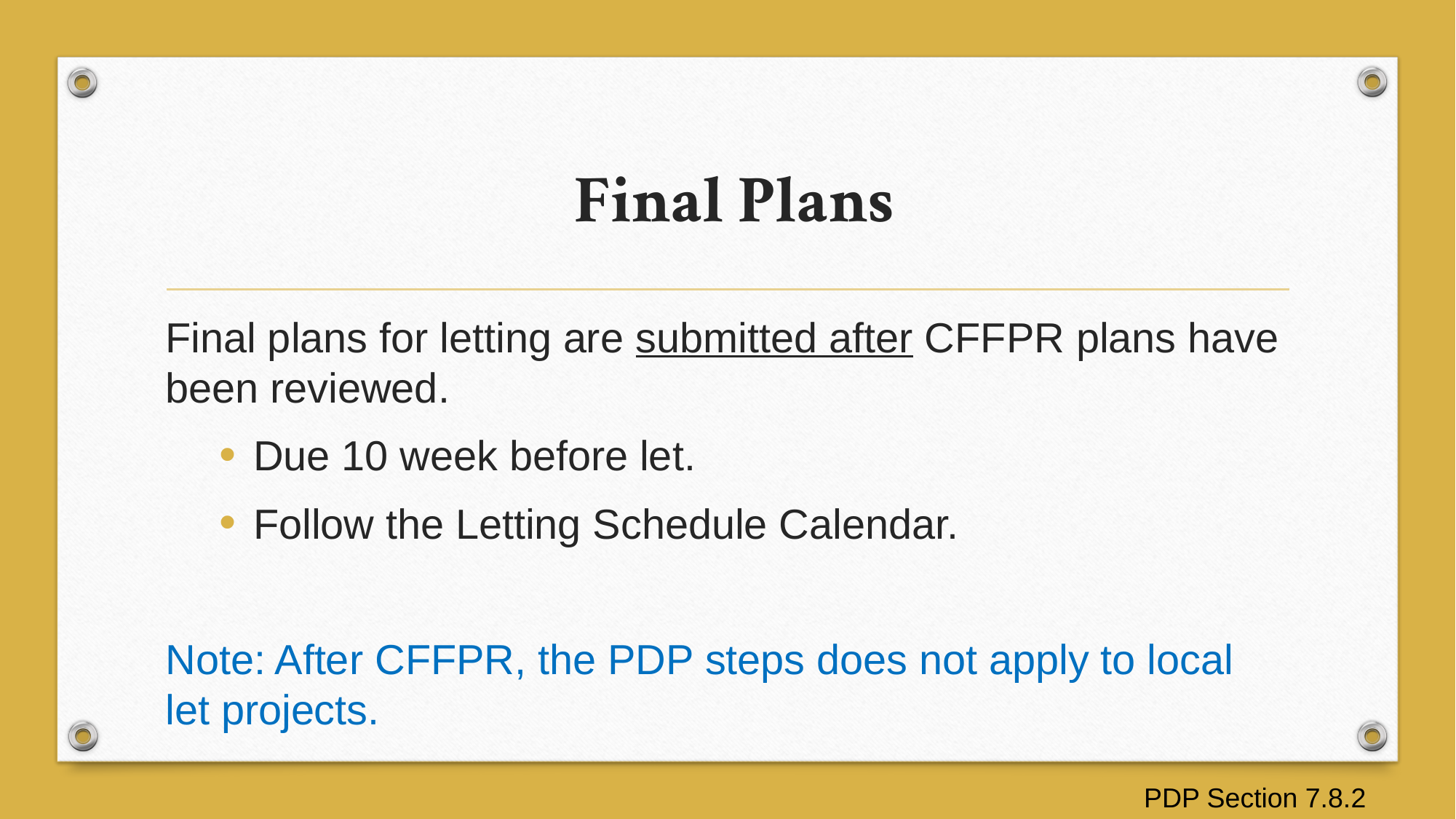

# Final Plans
Final plans for letting are submitted after CFFPR plans have been reviewed.
Due 10 week before let.
Follow the Letting Schedule Calendar.

Note: After CFFPR, the PDP steps does not apply to local let projects.

PDP Section 7.8.2